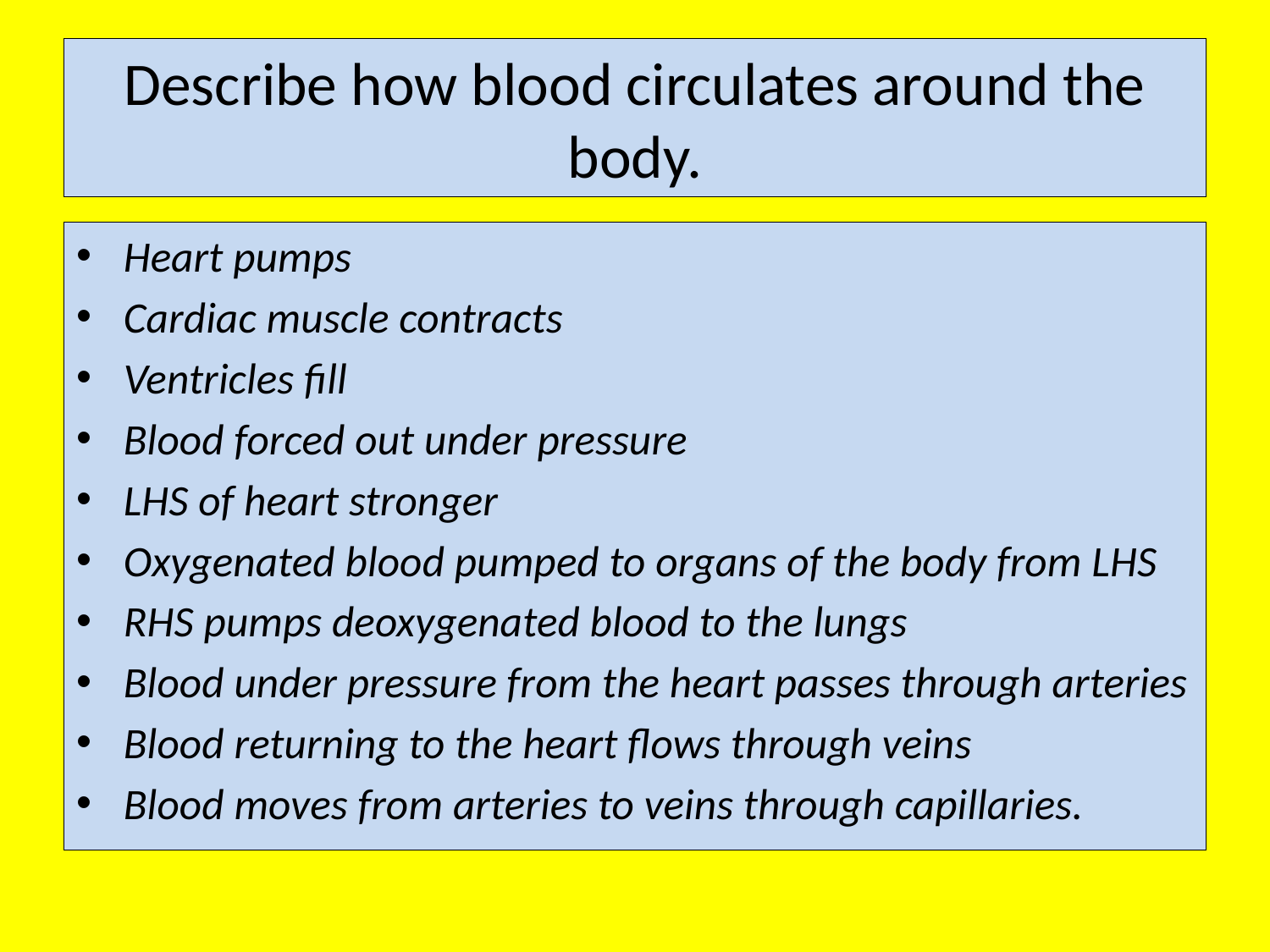

# Describe how blood circulates around the body.
Heart pumps
Cardiac muscle contracts
Ventricles fill
Blood forced out under pressure
LHS of heart stronger
Oxygenated blood pumped to organs of the body from LHS
RHS pumps deoxygenated blood to the lungs
Blood under pressure from the heart passes through arteries
Blood returning to the heart flows through veins
Blood moves from arteries to veins through capillaries.